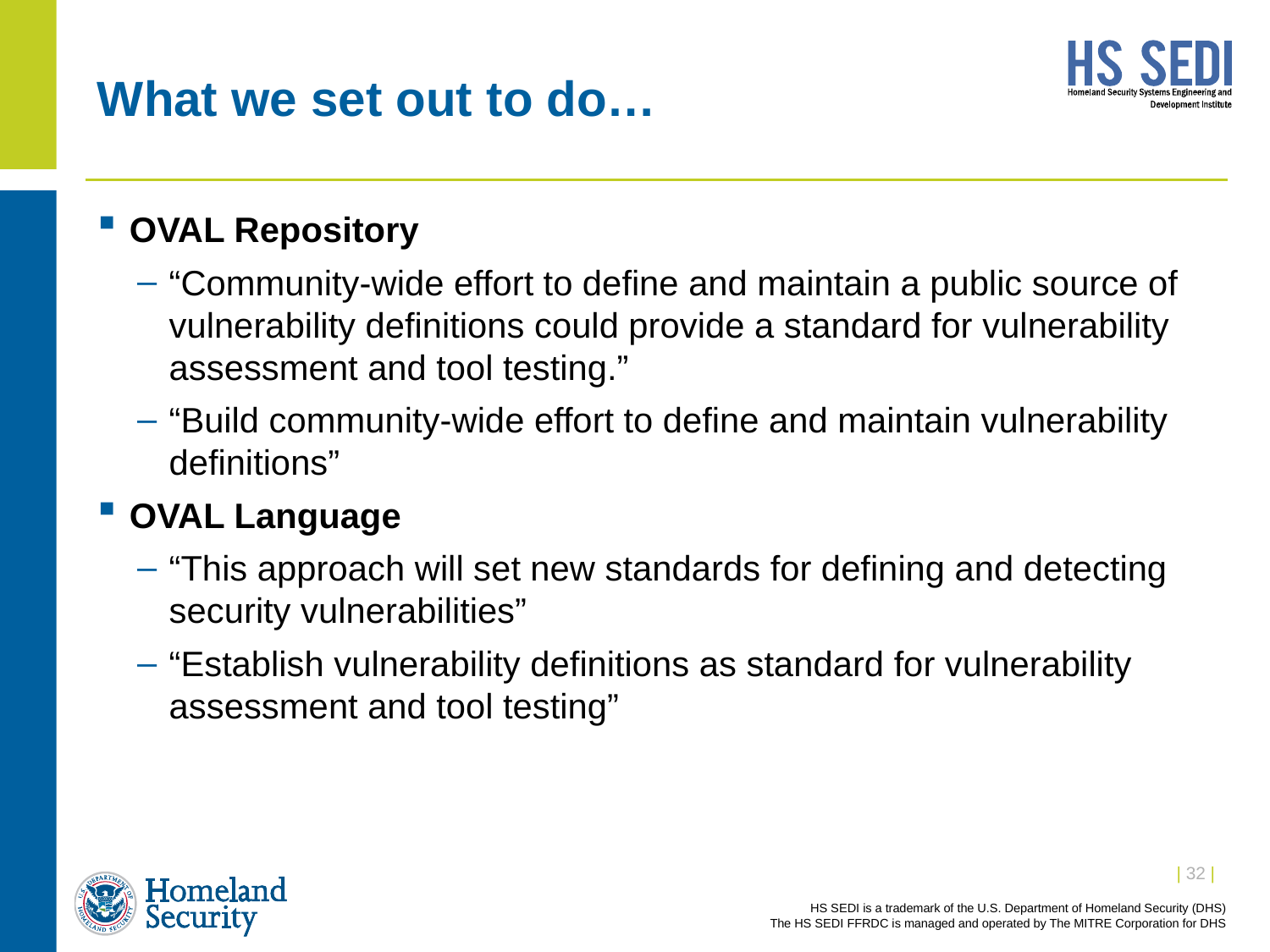

# What we set out to do…
OVAL Repository
“Community-wide effort to define and maintain a public source of vulnerability definitions could provide a standard for vulnerability assessment and tool testing.”
“Build community-wide effort to define and maintain vulnerability definitions”
OVAL Language
“This approach will set new standards for defining and detecting security vulnerabilities”
“Establish vulnerability definitions as standard for vulnerability assessment and tool testing”
| 32 |